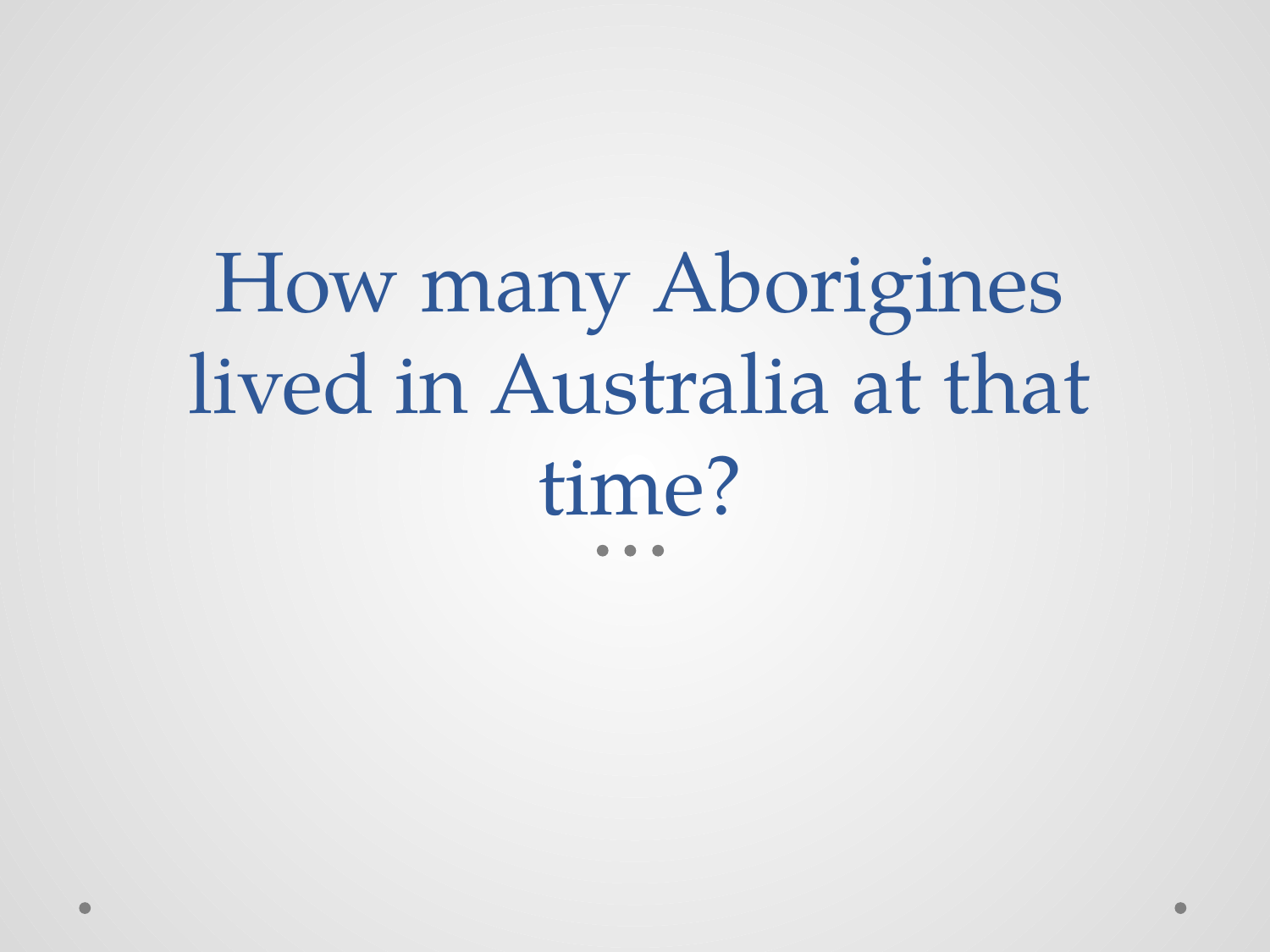

# How many Aborigines lived in Australia at that time?